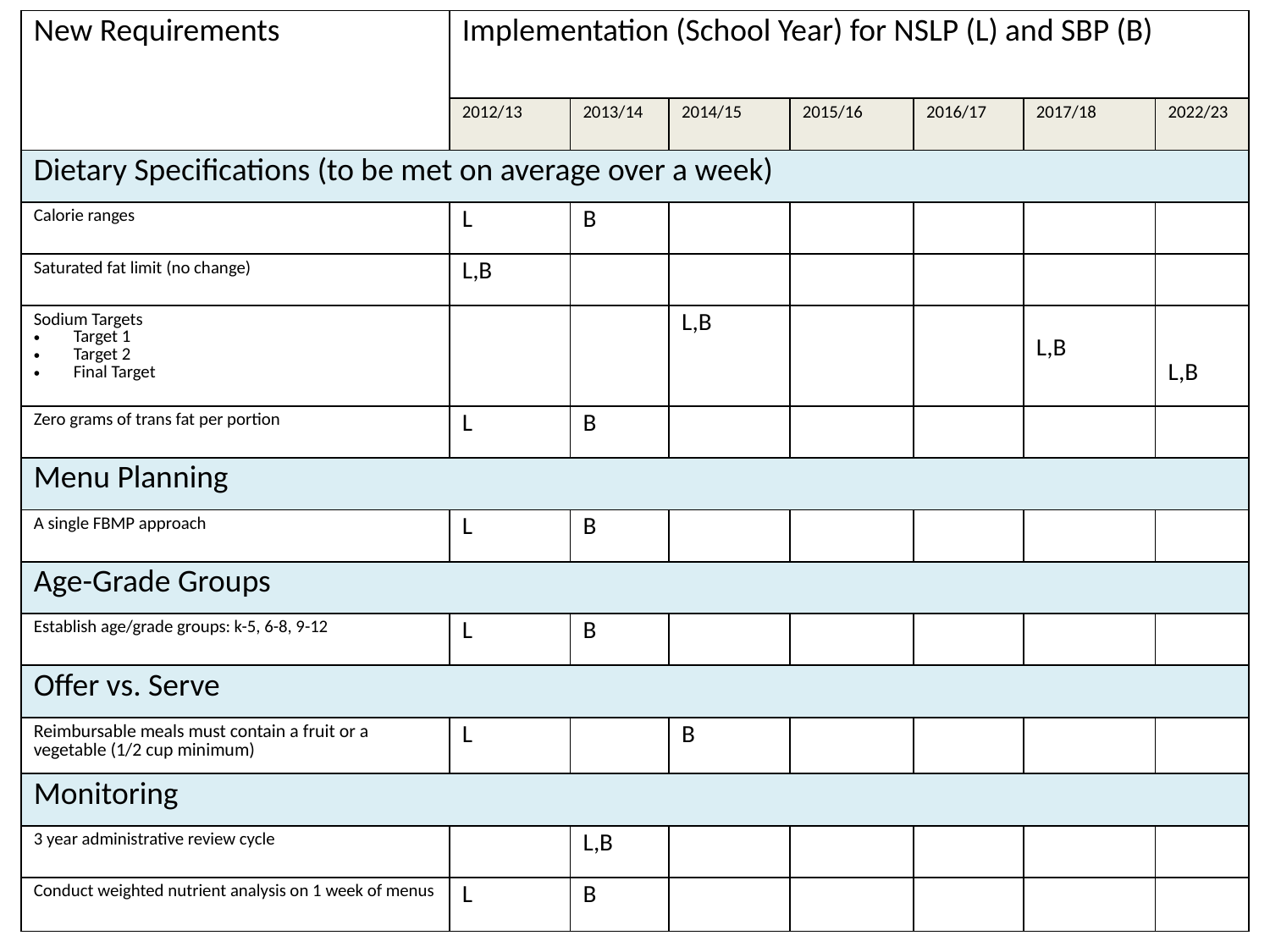

| New Requirements | Implementation (School Year) for NSLP (L) and SBP (B) |  |  |  |  |  |  |
| --- | --- | --- | --- | --- | --- | --- | --- |
|  | 2012/13 | 2013/14 | 2014/15 | 2015/16 | 2016/17 | 2017/18 | 2022/23 |
| Dietary Specifications (to be met on average over a week) |  |  |  |  |  |  |  |
| Calorie ranges | L | B |  |  |  |  |  |
| Saturated fat limit (no change) | L,B |  |  |  |  |  |  |
| Sodium Targets Target 1 Target 2 Final Target |  |  | L,B |  |  | L,B | L,B |
| Zero grams of trans fat per portion | L | B |  |  |  |  |  |
| Menu Planning |  |  |  |  |  |  |  |
| A single FBMP approach | L | B |  |  |  |  |  |
| Age-Grade Groups |  |  |  |  |  |  |  |
| Establish age/grade groups: k-5, 6-8, 9-12 | L | B |  |  |  |  |  |
| Offer vs. Serve |  |  |  |  |  |  |  |
| Reimbursable meals must contain a fruit or a vegetable (1/2 cup minimum) | L |  | B |  |  |  |  |
| Monitoring |  |  |  |  |  |  |  |
| 3 year administrative review cycle |  | L,B |  |  |  |  |  |
| Conduct weighted nutrient analysis on 1 week of menus | L | B |  |  |  |  |  |